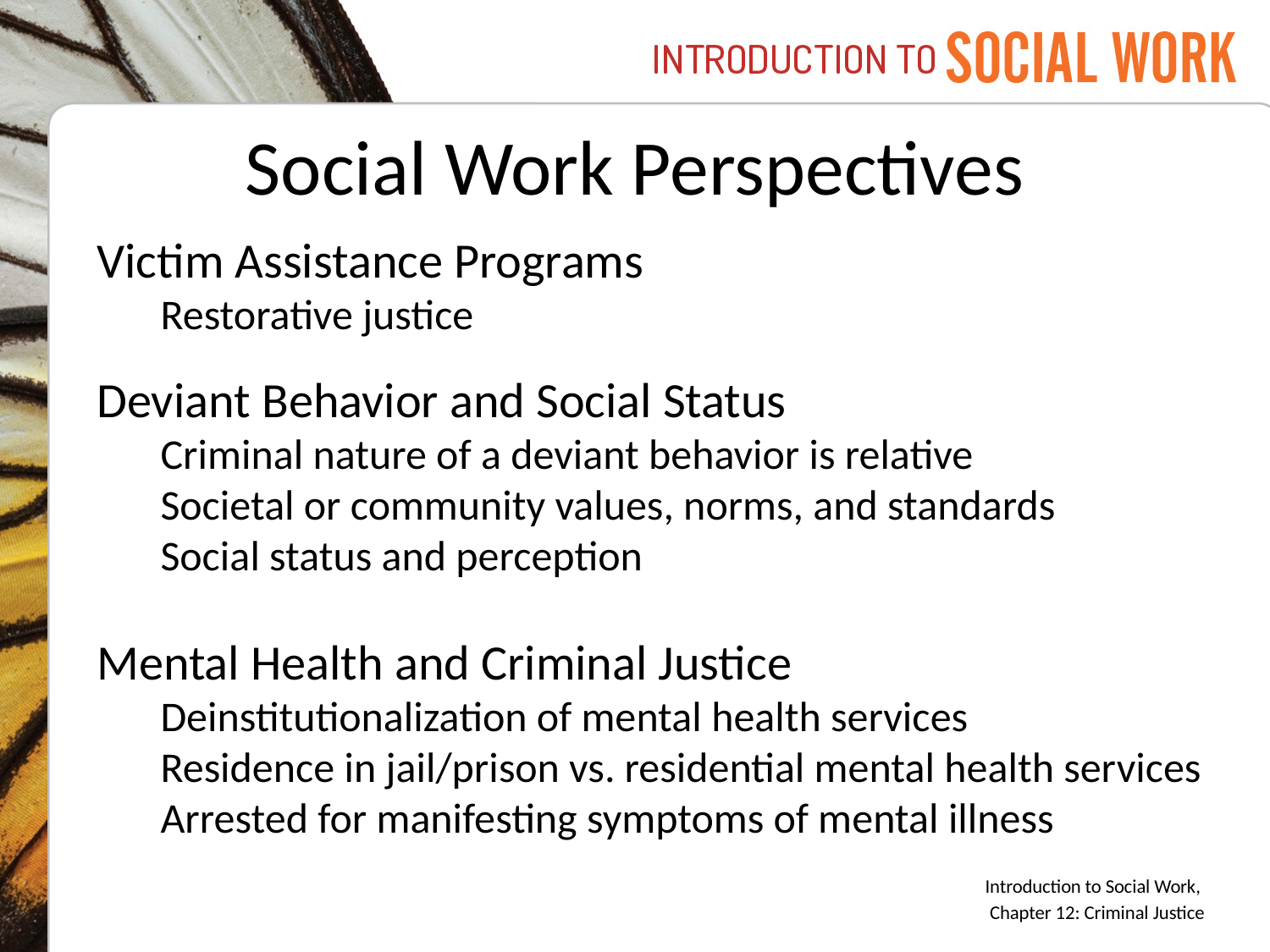

# Social Work Perspectives
Victim Assistance Programs
Restorative justice

Deviant Behavior and Social Status
Criminal nature of a deviant behavior is relative
Societal or community values, norms, and standards
Social status and perception

Mental Health and Criminal Justice
Deinstitutionalization of mental health services
Residence in jail/prison vs. residential mental health services
Arrested for manifesting symptoms of mental illness

Introduction to Social Work,
Chapter 12: Criminal Justice